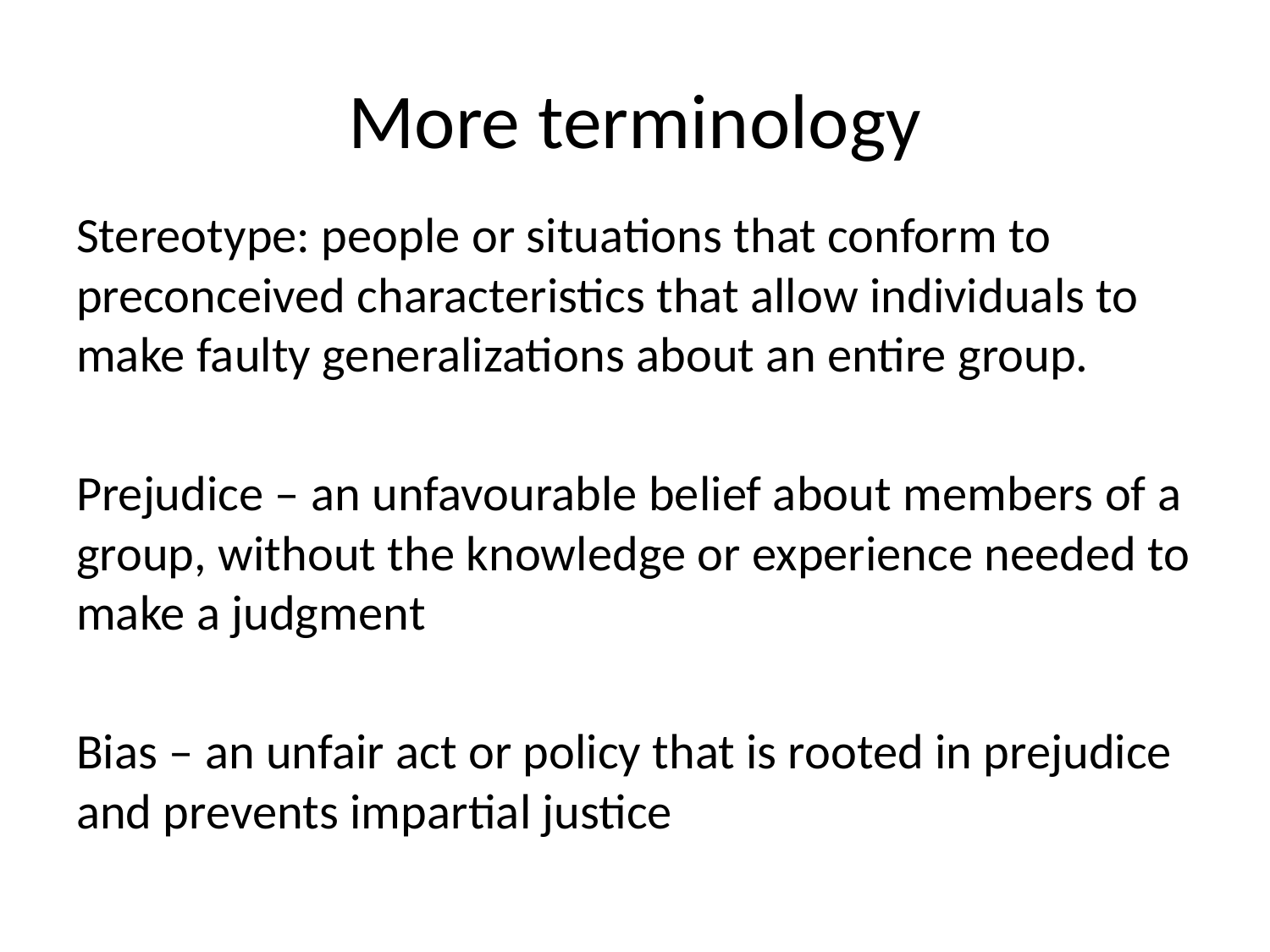

# More terminology
Stereotype: people or situations that conform to preconceived characteristics that allow individuals to make faulty generalizations about an entire group.

Prejudice – an unfavourable belief about members of a group, without the knowledge or experience needed to make a judgment

Bias – an unfair act or policy that is rooted in prejudice and prevents impartial justice